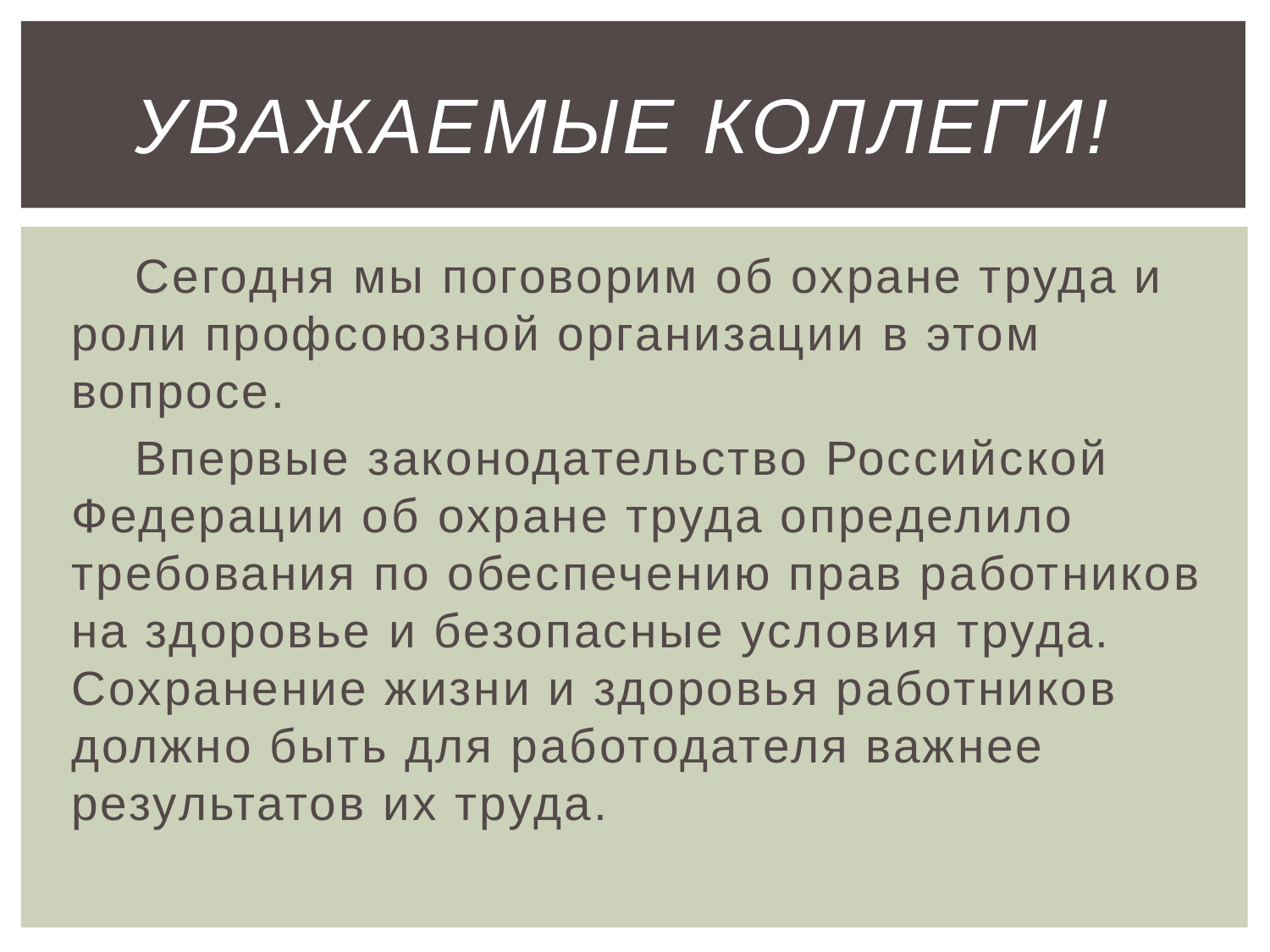

# Уважаемые коллеги!
    Сегодня мы поговорим об охране труда и роли профсоюзной организации в этом вопросе.
    Впервые законодательство Российской Федерации об охране труда определило требования по обеспечению прав работников на здоровье и безопасные условия труда. Сохранение жизни и здоровья работников должно быть для работодателя важнее результатов их труда.